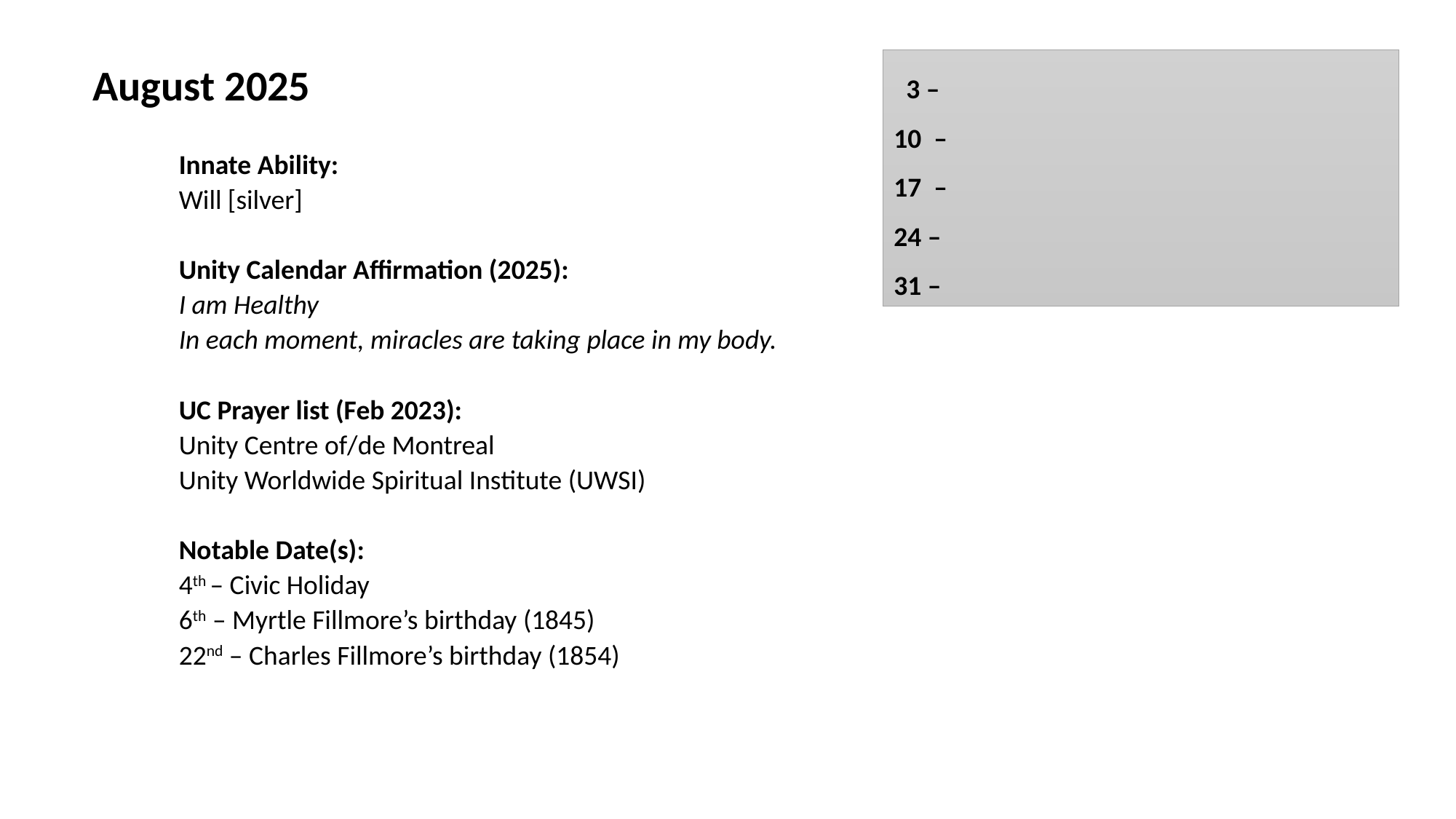

August 2025

Innate Ability:
Will [silver]

Unity Calendar Affirmation (2025):
I am Healthy
In each moment, miracles are taking place in my body.

UC Prayer list (Feb 2023):
Unity Centre of/de Montreal
Unity Worldwide Spiritual Institute (UWSI)

Notable Date(s):
4th – Civic Holiday
6th – Myrtle Fillmore’s birthday (1845)
22nd – Charles Fillmore’s birthday (1854)
  3 –
10  –
17  –
24 –
31 –